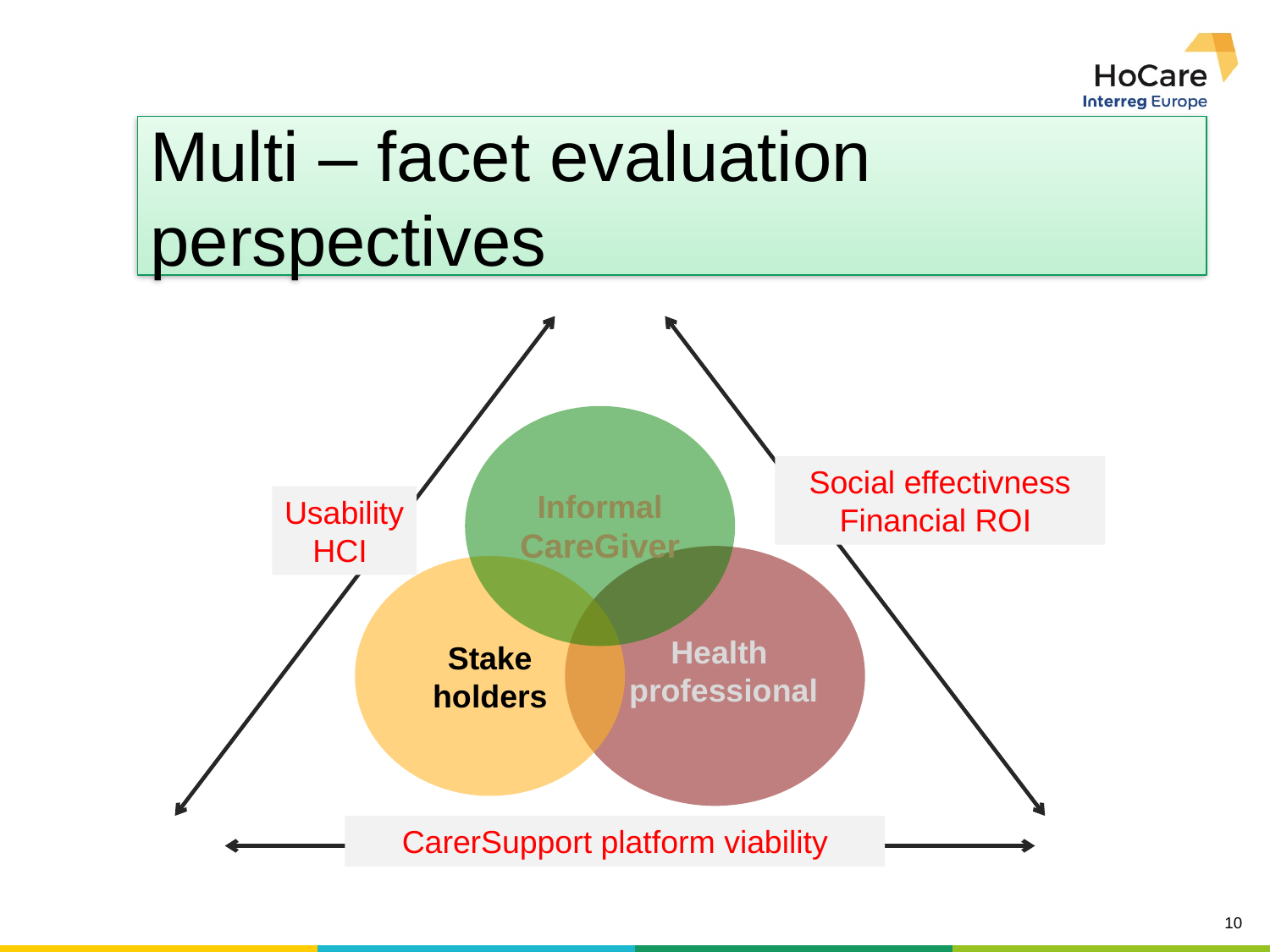

# Multi – facet evaluation perspectives
Informal CareGiver
Social effectivness
Financial ROI
Usability
HCI

Stake
holders
Health
professional
CarerSupport platform viability